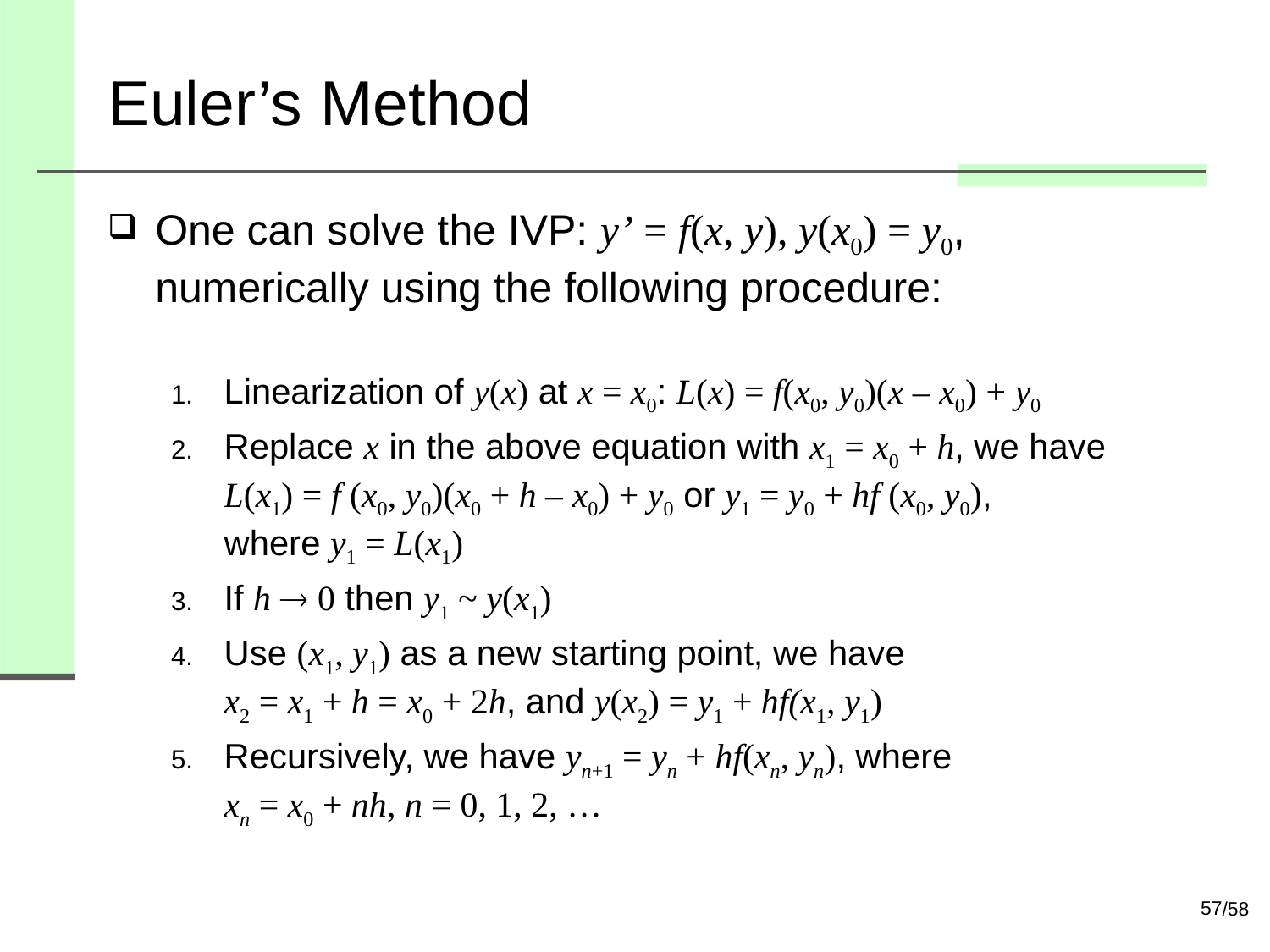

# Euler’s Method
One can solve the IVP: y’ = f(x, y), y(x0) = y0,
numerically using the following procedure:
Linearization of y(x) at x = x0: L(x) = f(x0, y0)(x – x0) + y0
Replace x in the above equation with x1 = x0 + h, we have
L(x1) = f (x0, y0)(x0 + h – x0) + y0 or y1 = y0 + hf (x0, y0),
where y1 = L(x1)
If h → 0 then y1 ~ y(x1)
Use (x1, y1) as a new starting point, we have
x2 = x1 + h = x0 + 2h, and y(x2) = y1 + hf(x1, y1)
Recursively, we have yn+1 = yn + hf(xn, yn), where
xn = x0 + nh, n = 0, 1, 2, …
57